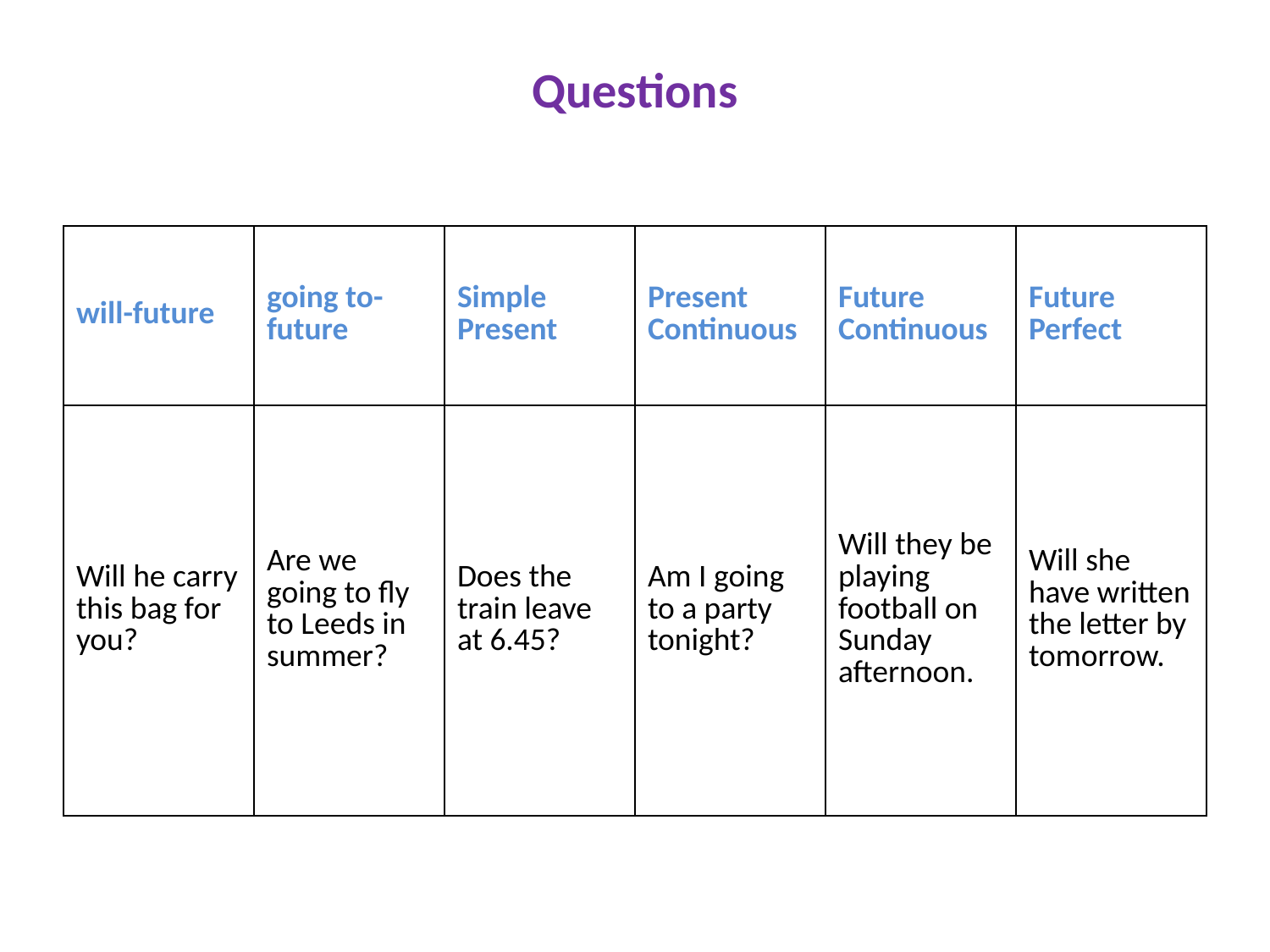

# Questions
| will-future | going to-future | Simple Present | Present Continuous | Future Continuous | Future Perfect |
| --- | --- | --- | --- | --- | --- |
| Will he carry this bag for you? | Are we going to fly to Leeds in summer? | Does the train leave at 6.45? | Am I going to a party tonight? | Will they be playing football on Sunday afternoon. | Will she have written the letter by tomorrow. |